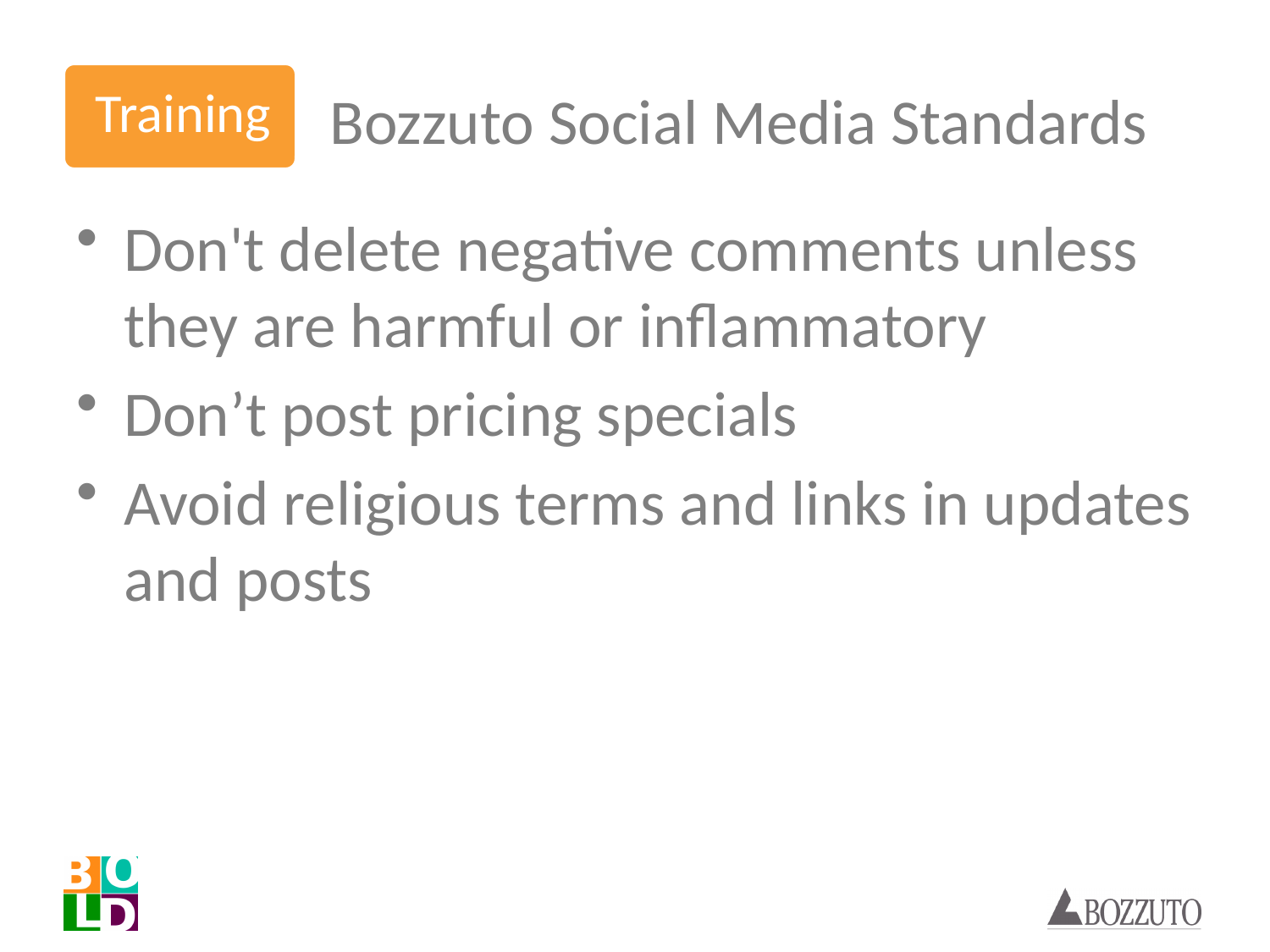

Bozzuto Social Media Standards
Training
Don't delete negative comments unless they are harmful or inflammatory
Don’t post pricing specials
Avoid religious terms and links in updates and posts